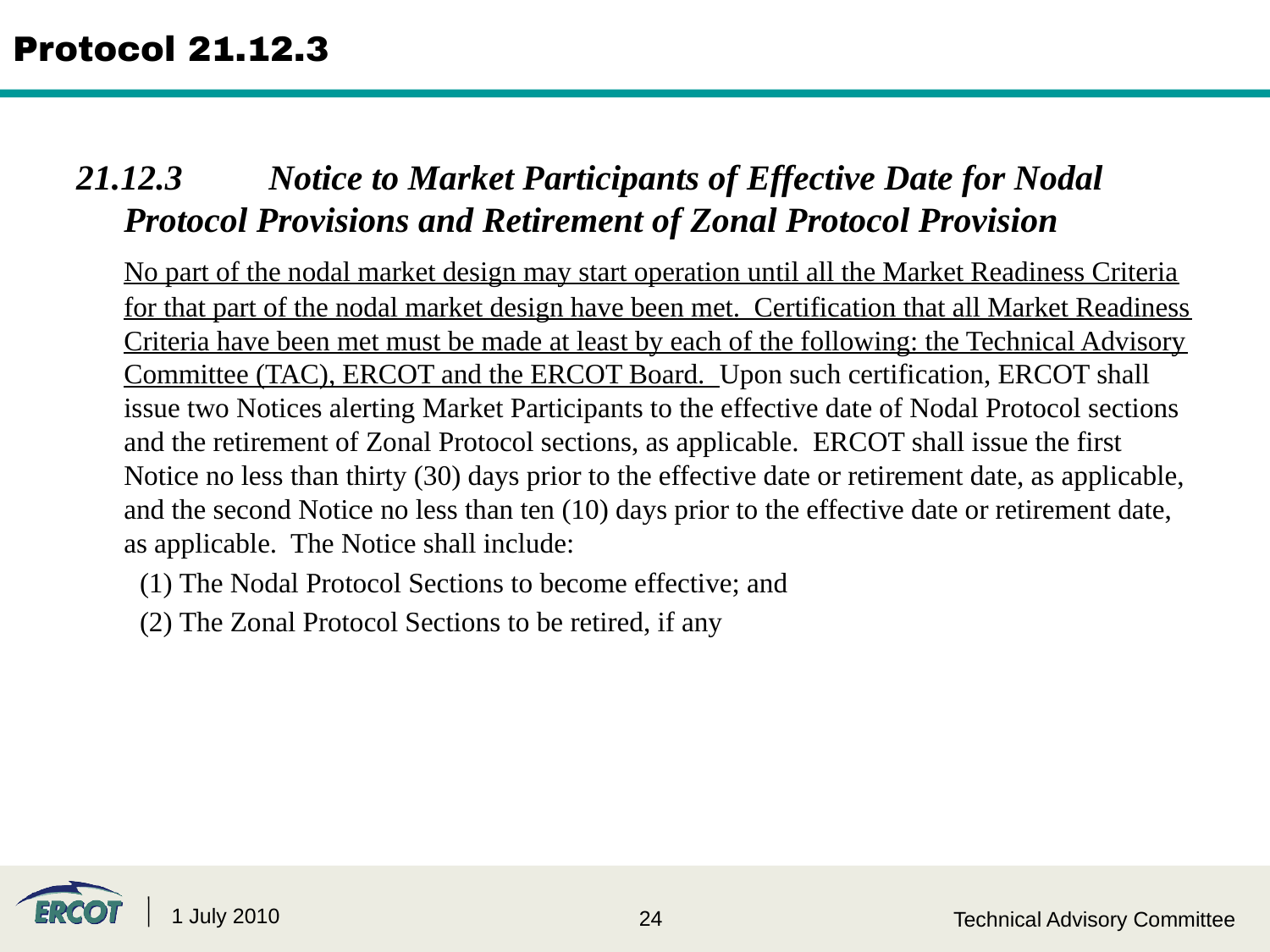

# Protocol 21.12.3
21.12.3	  Notice to Market Participants of Effective Date for Nodal Protocol Provisions and Retirement of Zonal Protocol Provision
	No part of the nodal market design may start operation until all the Market Readiness Criteria for that part of the nodal market design have been met.  Certification that all Market Readiness Criteria have been met must be made at least by each of the following: the Technical Advisory Committee (TAC), ERCOT and the ERCOT Board.  Upon such certification, ERCOT shall issue two Notices alerting Market Participants to the effective date of Nodal Protocol sections and the retirement of Zonal Protocol sections, as applicable.  ERCOT shall issue the first Notice no less than thirty (30) days prior to the effective date or retirement date, as applicable, and the second Notice no less than ten (10) days prior to the effective date or retirement date, as applicable.  The Notice shall include:
(1)	The Nodal Protocol Sections to become effective; and
(2)	The Zonal Protocol Sections to be retired, if any

1 July 2010
Technical Advisory Committee